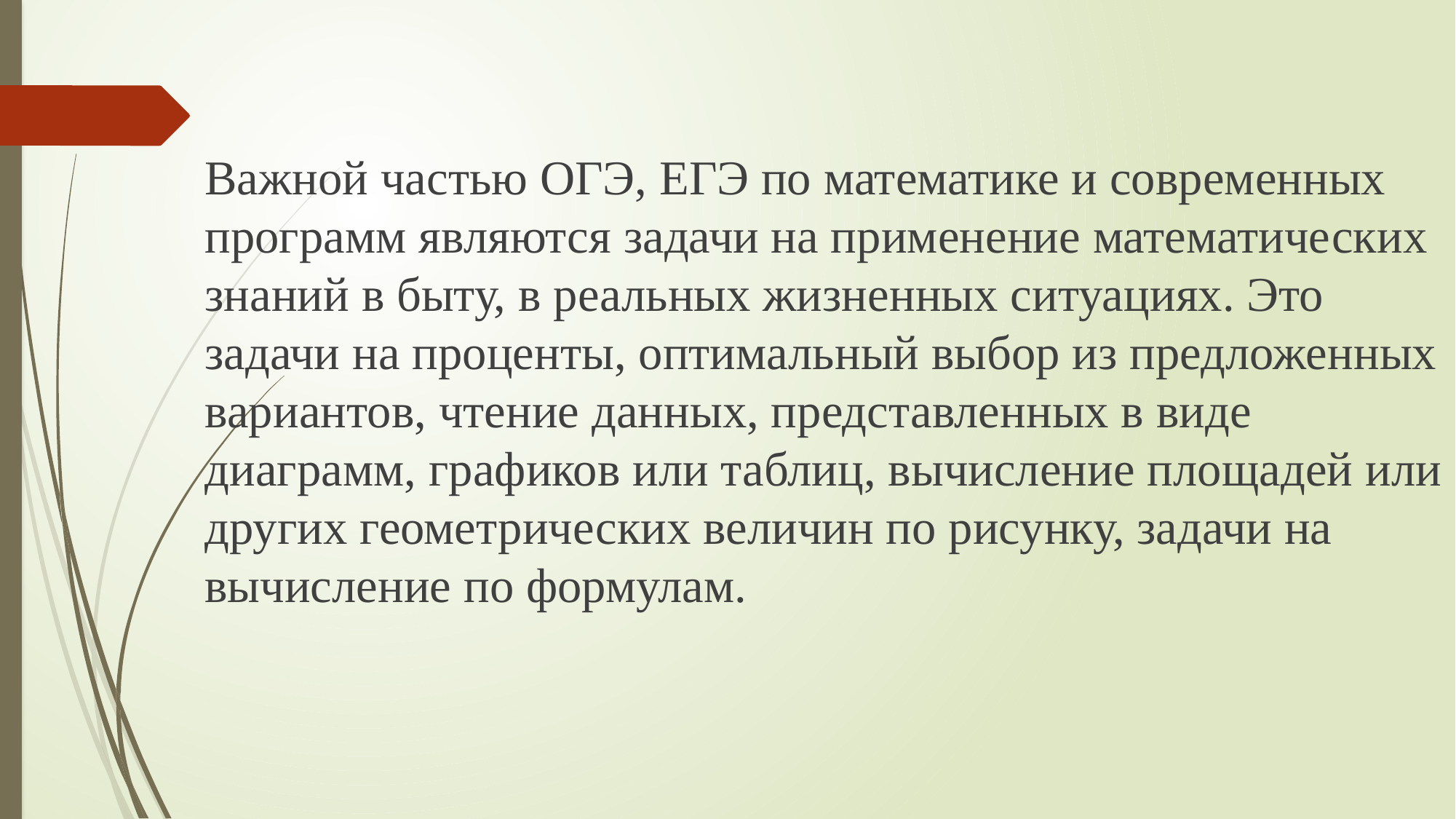

Важной частью ОГЭ, ЕГЭ по математике и современных программ являются задачи на применение математических знаний в быту, в реальных жизненных ситуациях. Это задачи на проценты, оптимальный выбор из предложенных вариантов, чтение данных, представленных в виде диаграмм, графиков или таблиц, вычисление площадей или других геометрических величин по рисунку, задачи на вычисление по формулам.